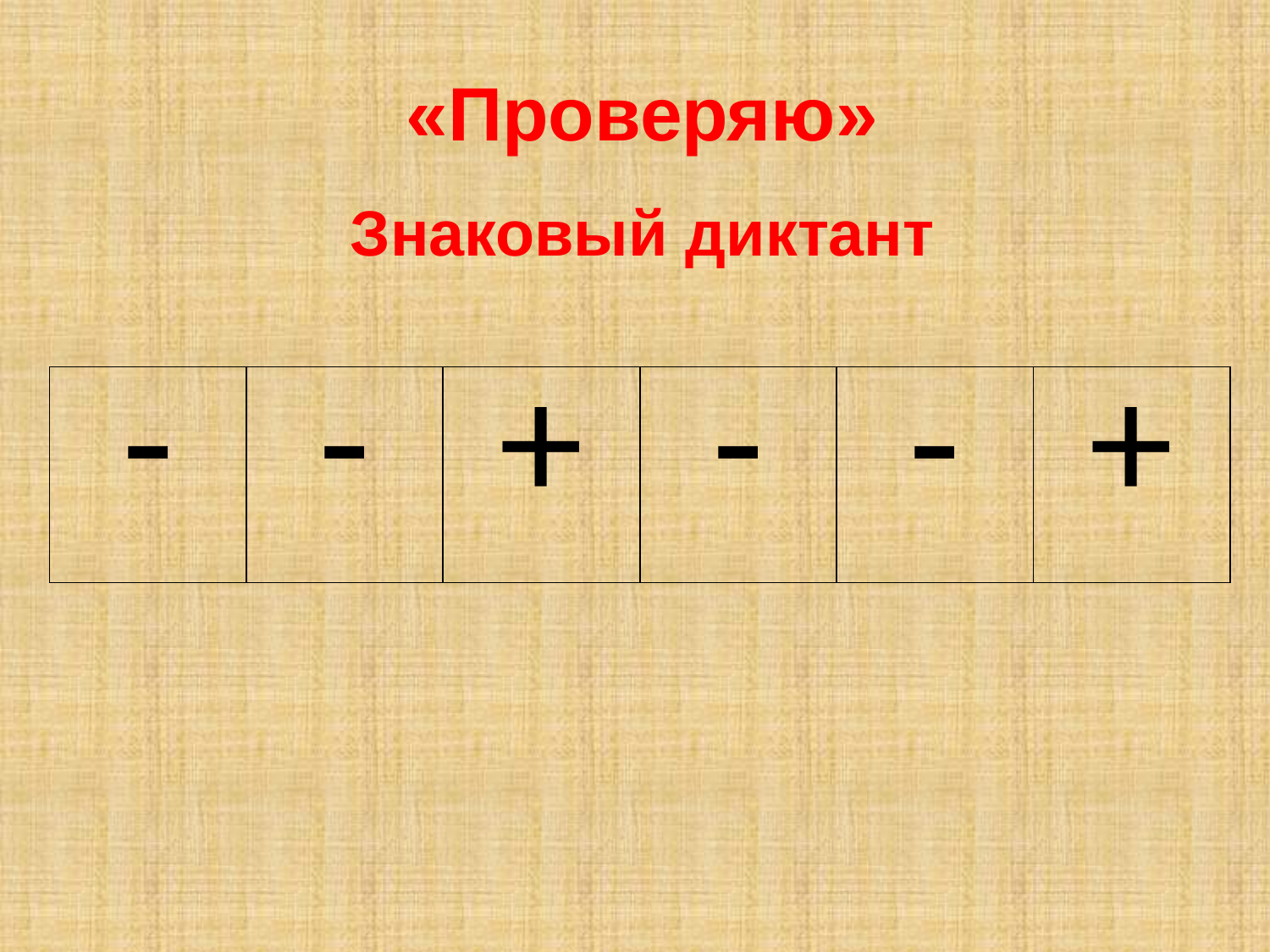

«Проверяю»
Знаковый диктант
| - | - | + | - | - | + |
| --- | --- | --- | --- | --- | --- |